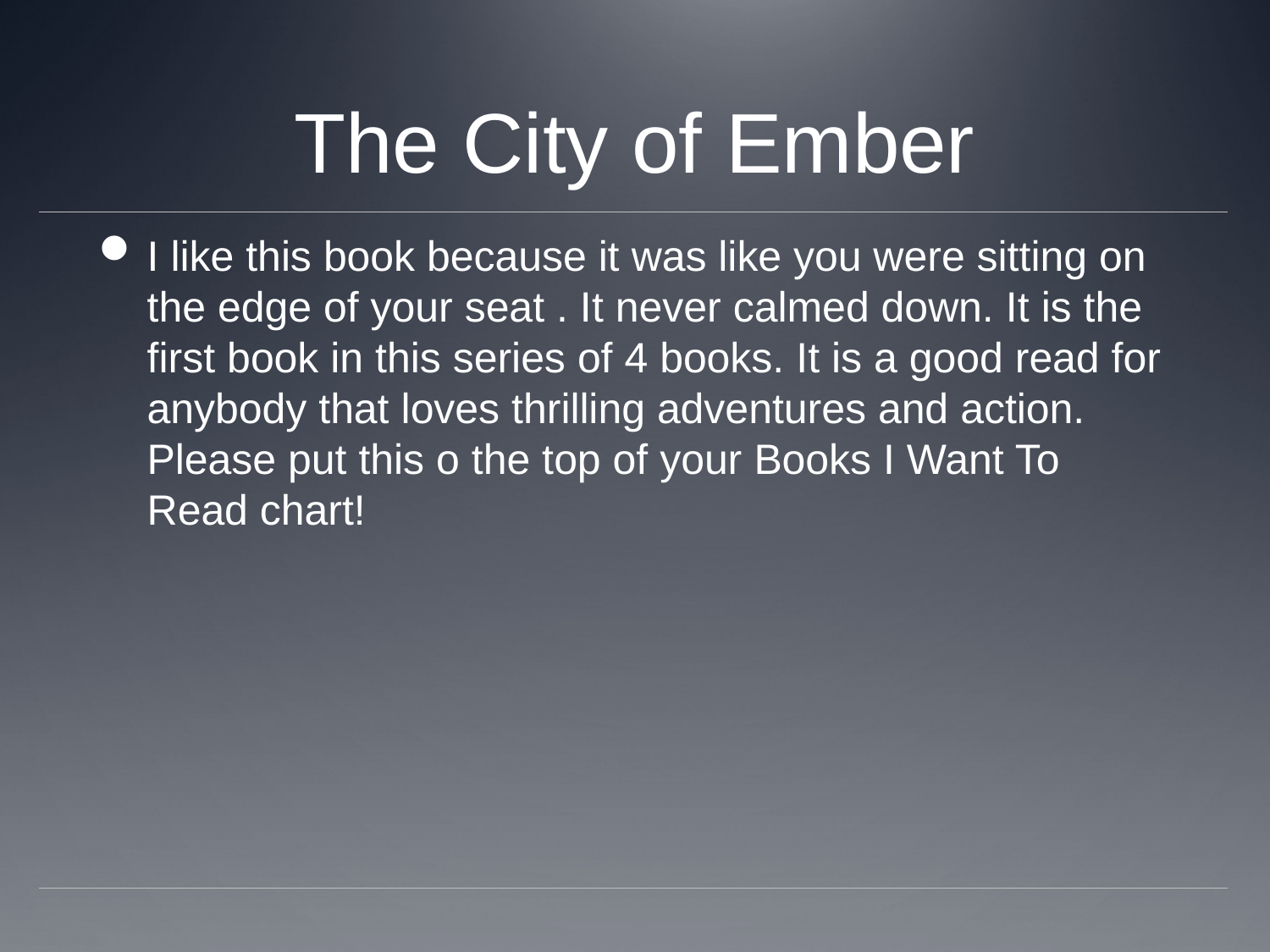

# The City of Ember
I like this book because it was like you were sitting on the edge of your seat . It never calmed down. It is the first book in this series of 4 books. It is a good read for anybody that loves thrilling adventures and action. Please put this o the top of your Books I Want To Read chart!